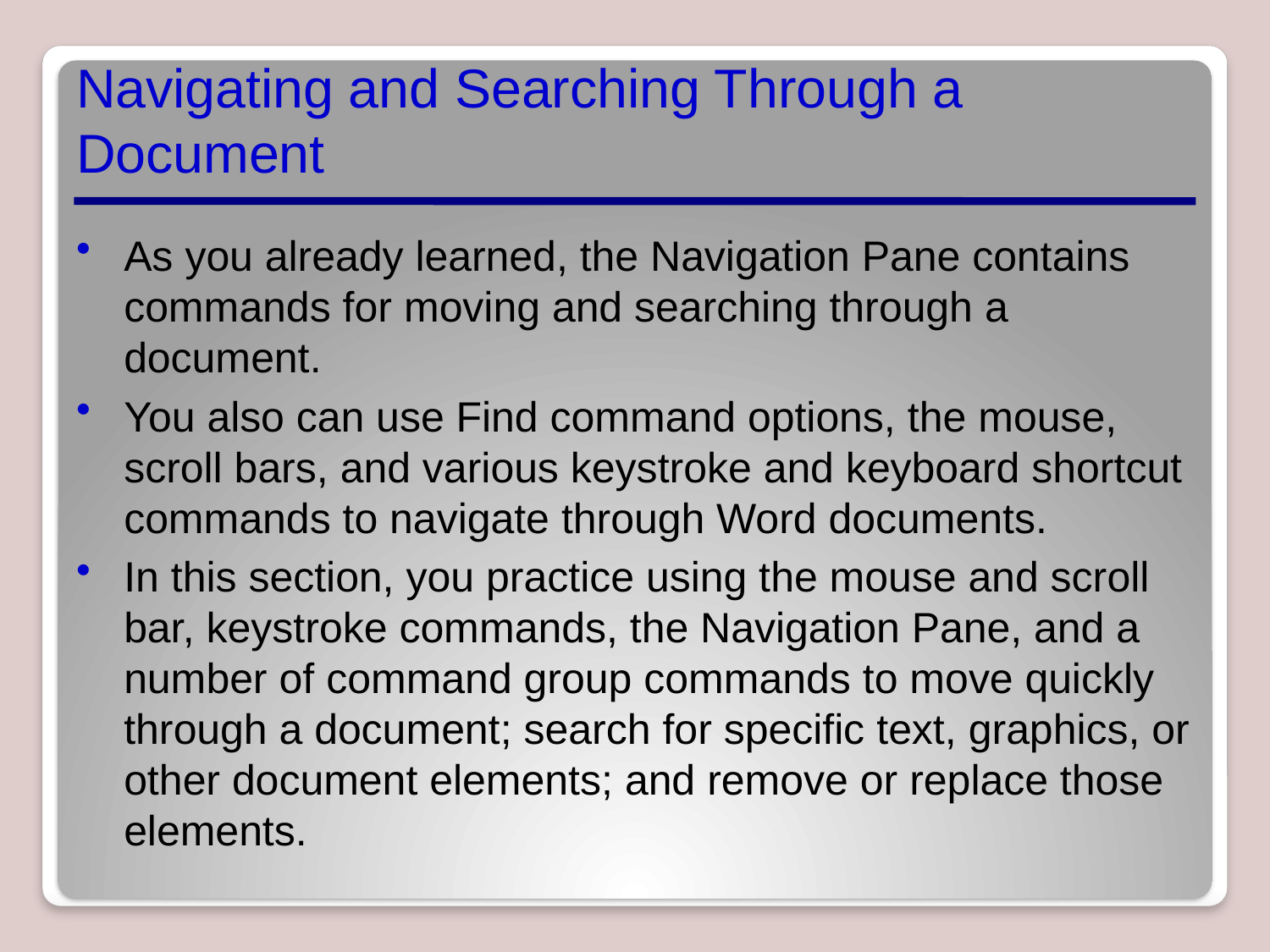

# Navigating and Searching Through a Document
As you already learned, the Navigation Pane contains commands for moving and searching through a document.
You also can use Find command options, the mouse, scroll bars, and various keystroke and keyboard shortcut commands to navigate through Word documents.
In this section, you practice using the mouse and scroll bar, keystroke commands, the Navigation Pane, and a number of command group commands to move quickly through a document; search for specific text, graphics, or other document elements; and remove or replace those elements.